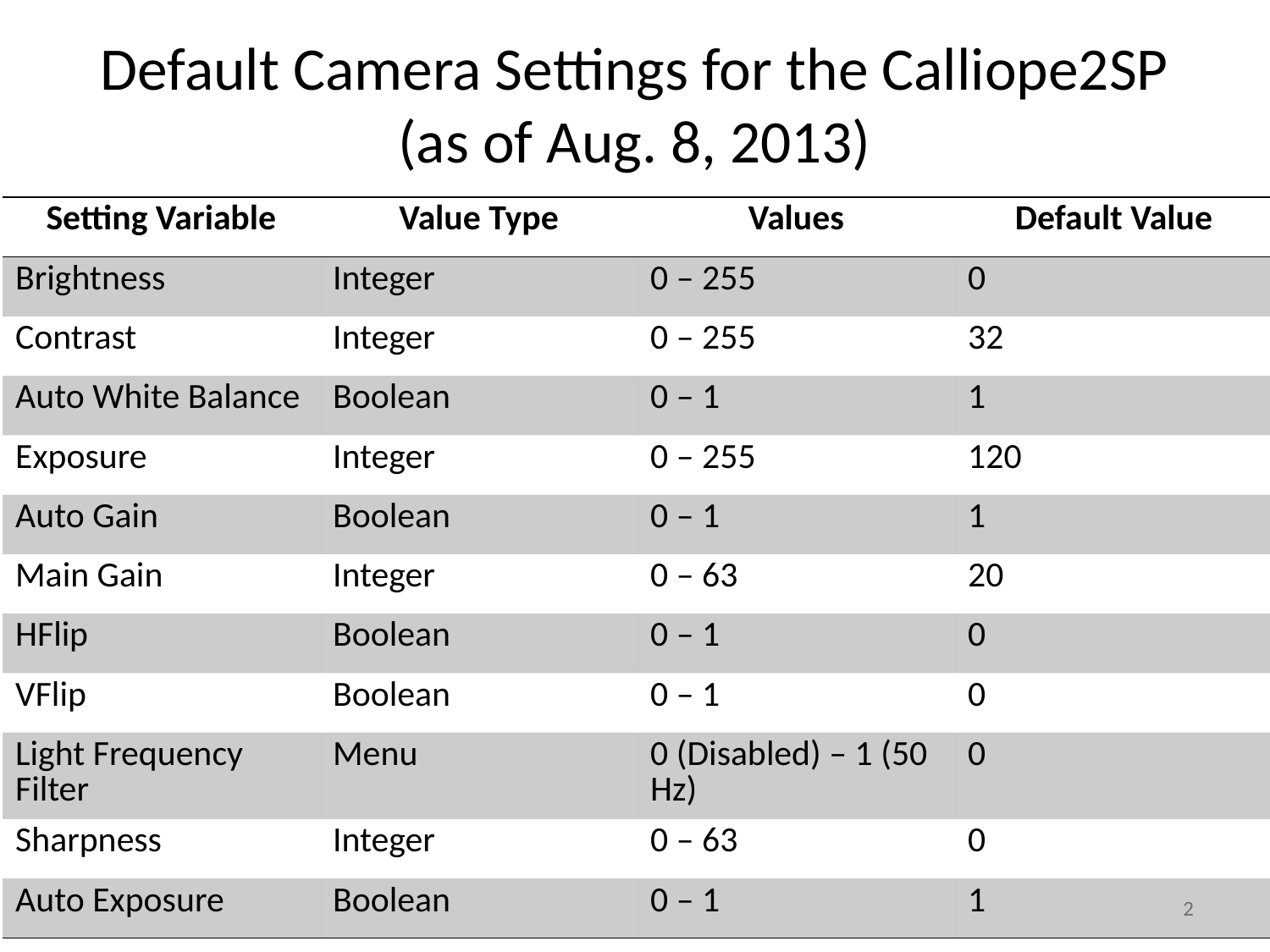

# Default Camera Settings for the Calliope2SP (as of Aug. 8, 2013)
| Setting Variable | Value Type | Values | Default Value |
| --- | --- | --- | --- |
| Brightness | Integer | 0 – 255 | 0 |
| Contrast | Integer | 0 – 255 | 32 |
| Auto White Balance | Boolean | 0 – 1 | 1 |
| Exposure | Integer | 0 – 255 | 120 |
| Auto Gain | Boolean | 0 – 1 | 1 |
| Main Gain | Integer | 0 – 63 | 20 |
| HFlip | Boolean | 0 – 1 | 0 |
| VFlip | Boolean | 0 – 1 | 0 |
| Light Frequency Filter | Menu | 0 (Disabled) – 1 (50 Hz) | 0 |
| Sharpness | Integer | 0 – 63 | 0 |
| Auto Exposure | Boolean | 0 – 1 | 1 |
2